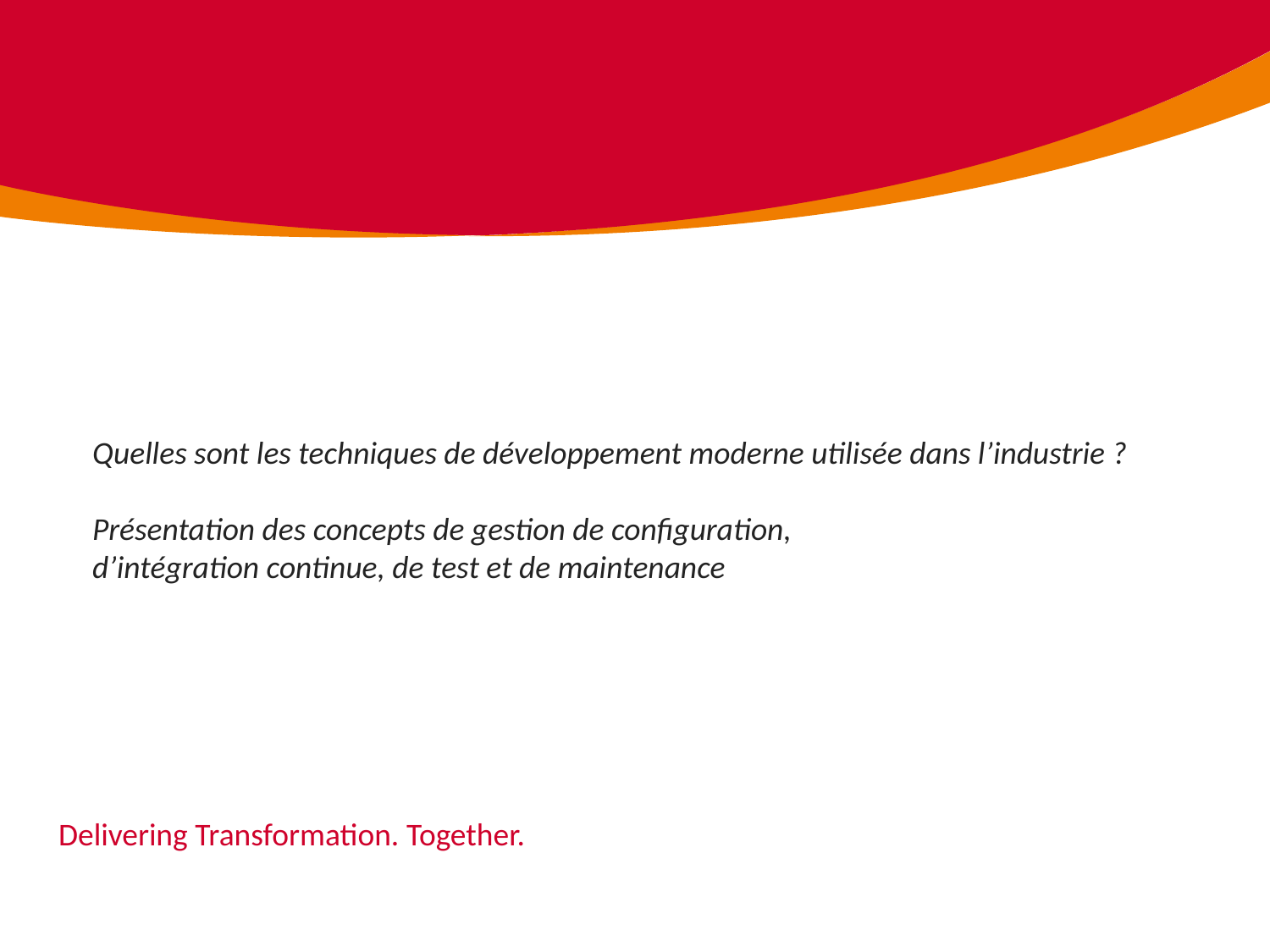

Quelles sont les techniques de développement moderne utilisée dans l’industrie ?

Présentation des concepts de gestion de configuration,
d’intégration continue, de test et de maintenance
Delivering Transformation. Together.

2
ISIMA F2 - IT Forge